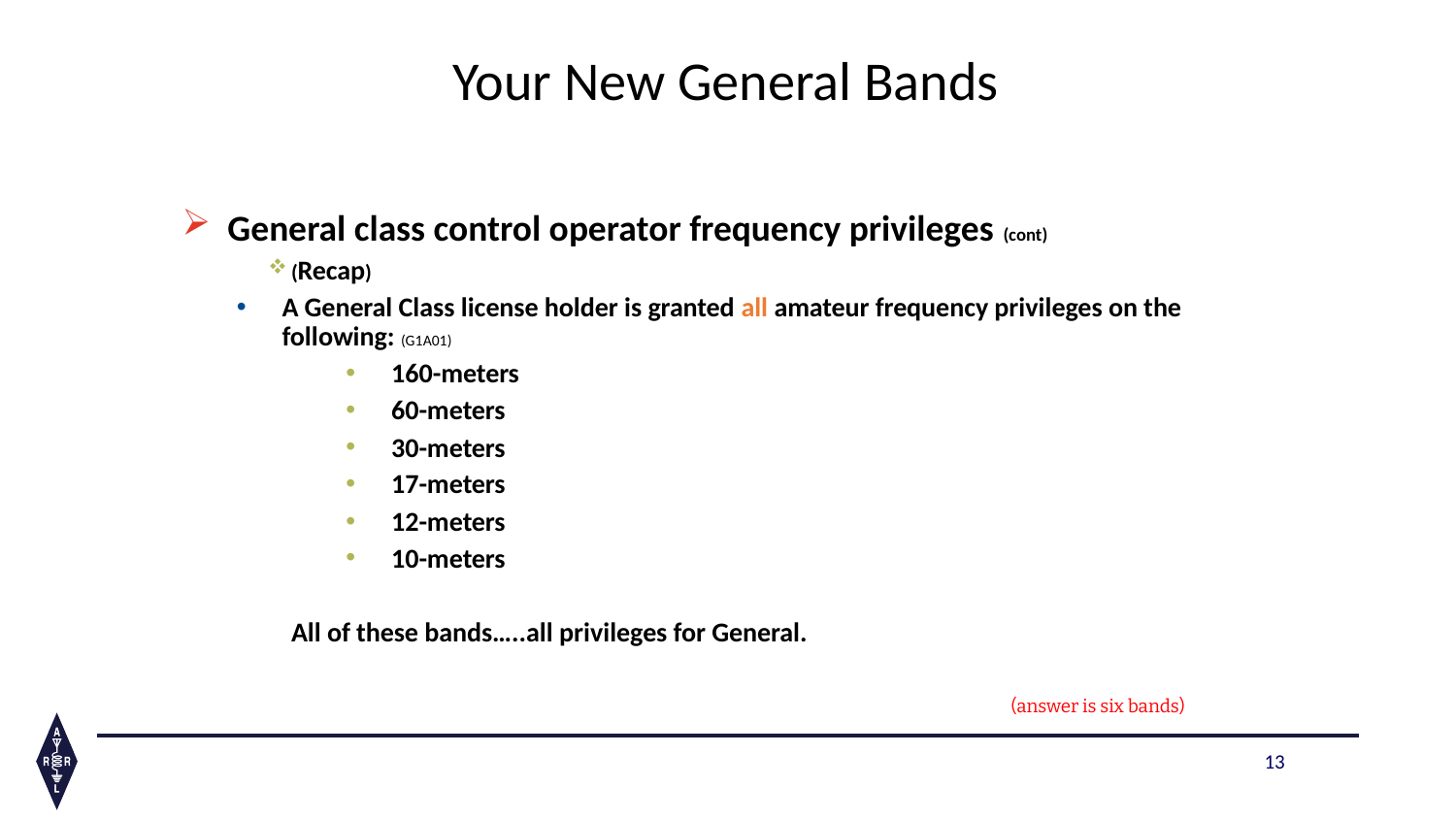

Your New General Bands
General class control operator frequency privileges (cont)
(Recap)
A General Class license holder is granted all amateur frequency privileges on the following: (G1A01)
160-meters
60-meters
30-meters
17-meters
12-meters
10-meters

All of these bands…..all privileges for General.

(answer is six bands)
13